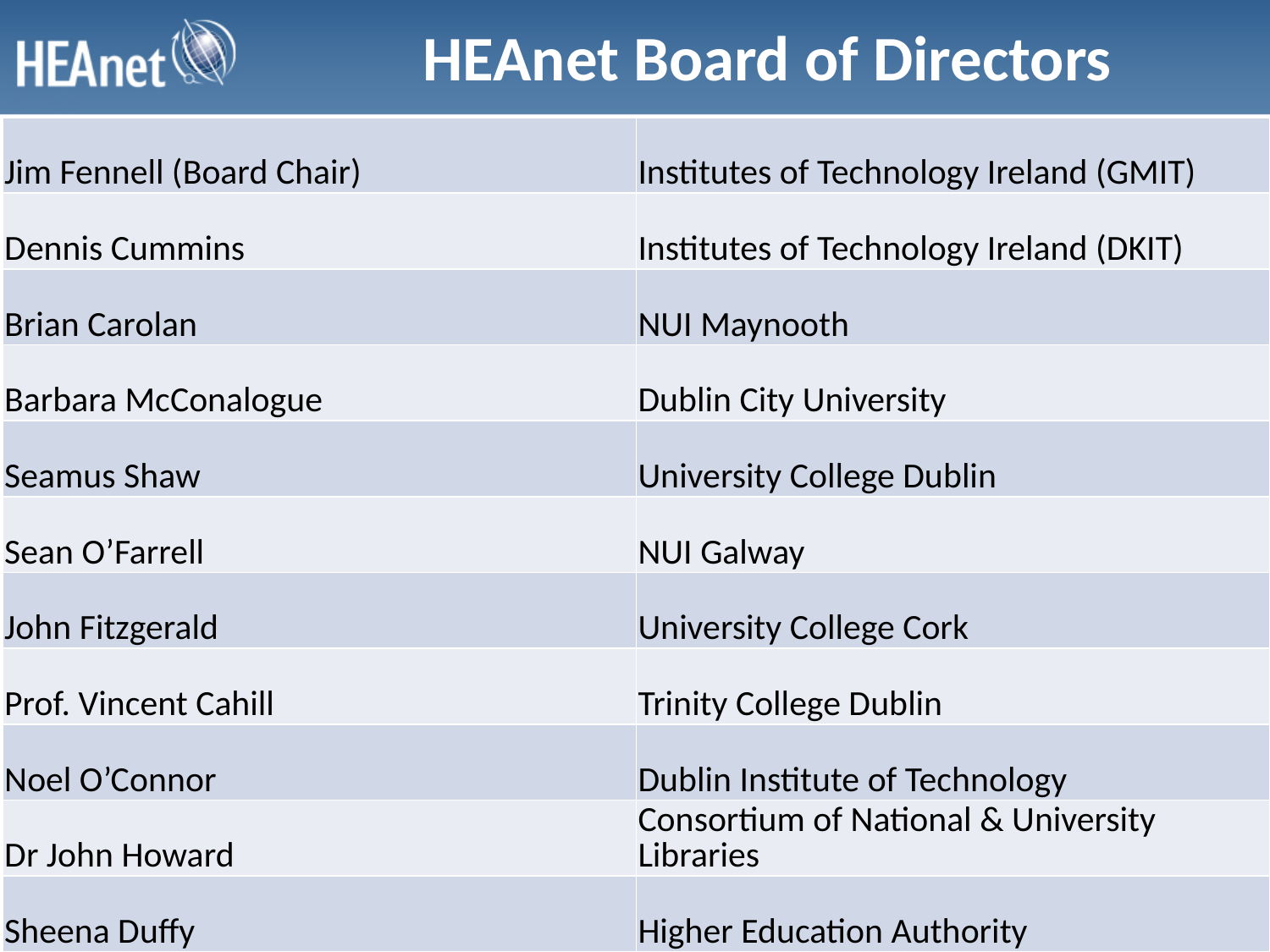

# HEAnet Board of Directors
| Jim Fennell (Board Chair) | Institutes of Technology Ireland (GMIT) |
| --- | --- |
| Dennis Cummins | Institutes of Technology Ireland (DKIT) |
| Brian Carolan | NUI Maynooth |
| Barbara McConalogue | Dublin City University |
| Seamus Shaw | University College Dublin |
| Sean O’Farrell | NUI Galway |
| John Fitzgerald | University College Cork |
| Prof. Vincent Cahill | Trinity College Dublin |
| Noel O’Connor | Dublin Institute of Technology |
| Dr John Howard | Consortium of National & University Libraries |
| Sheena Duffy | Higher Education Authority |